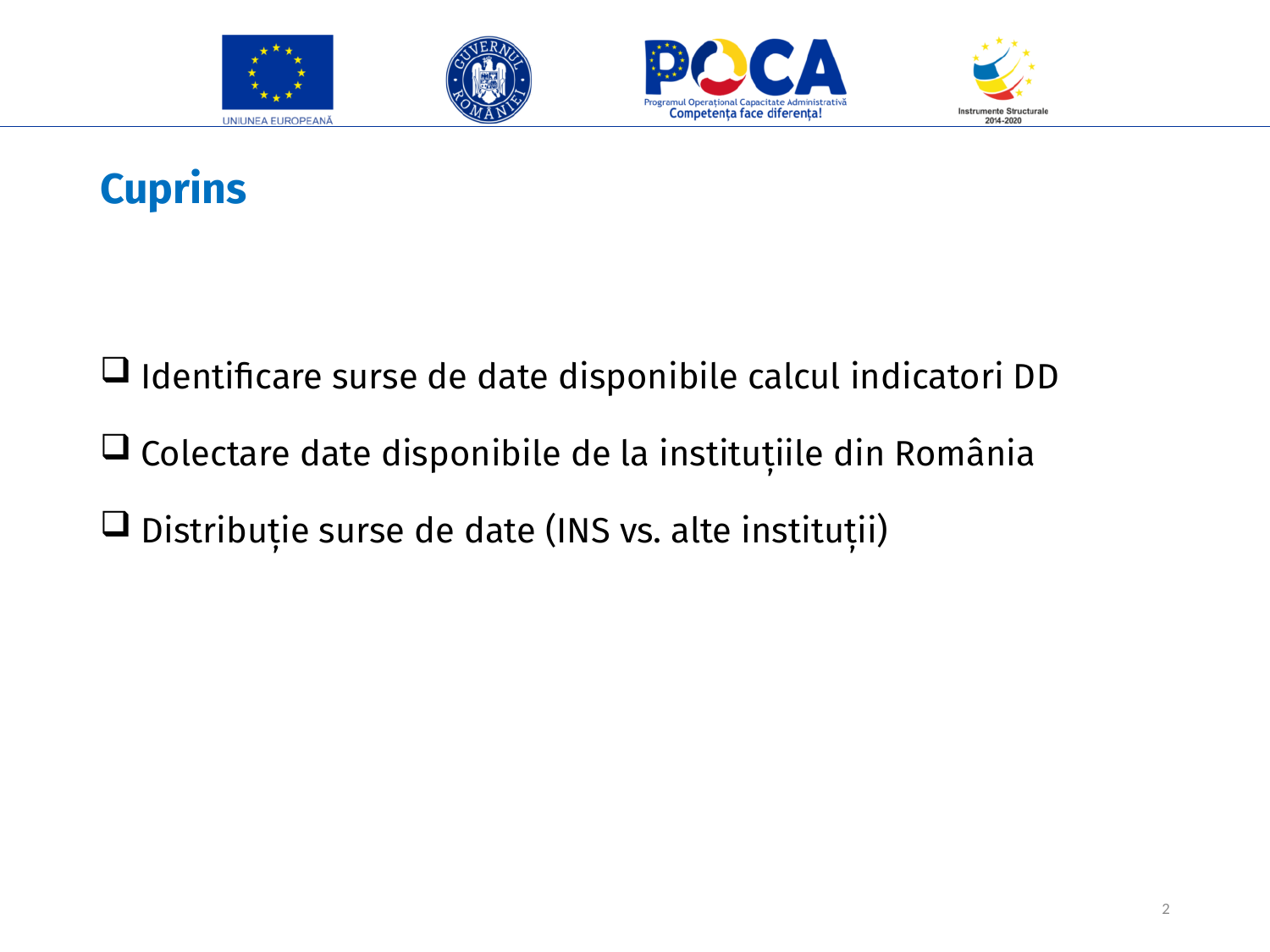

# Cuprins
 Identificare surse de date disponibile calcul indicatori DD
 Colectare date disponibile de la instituțiile din România
 Distribuție surse de date (INS vs. alte instituții)

2